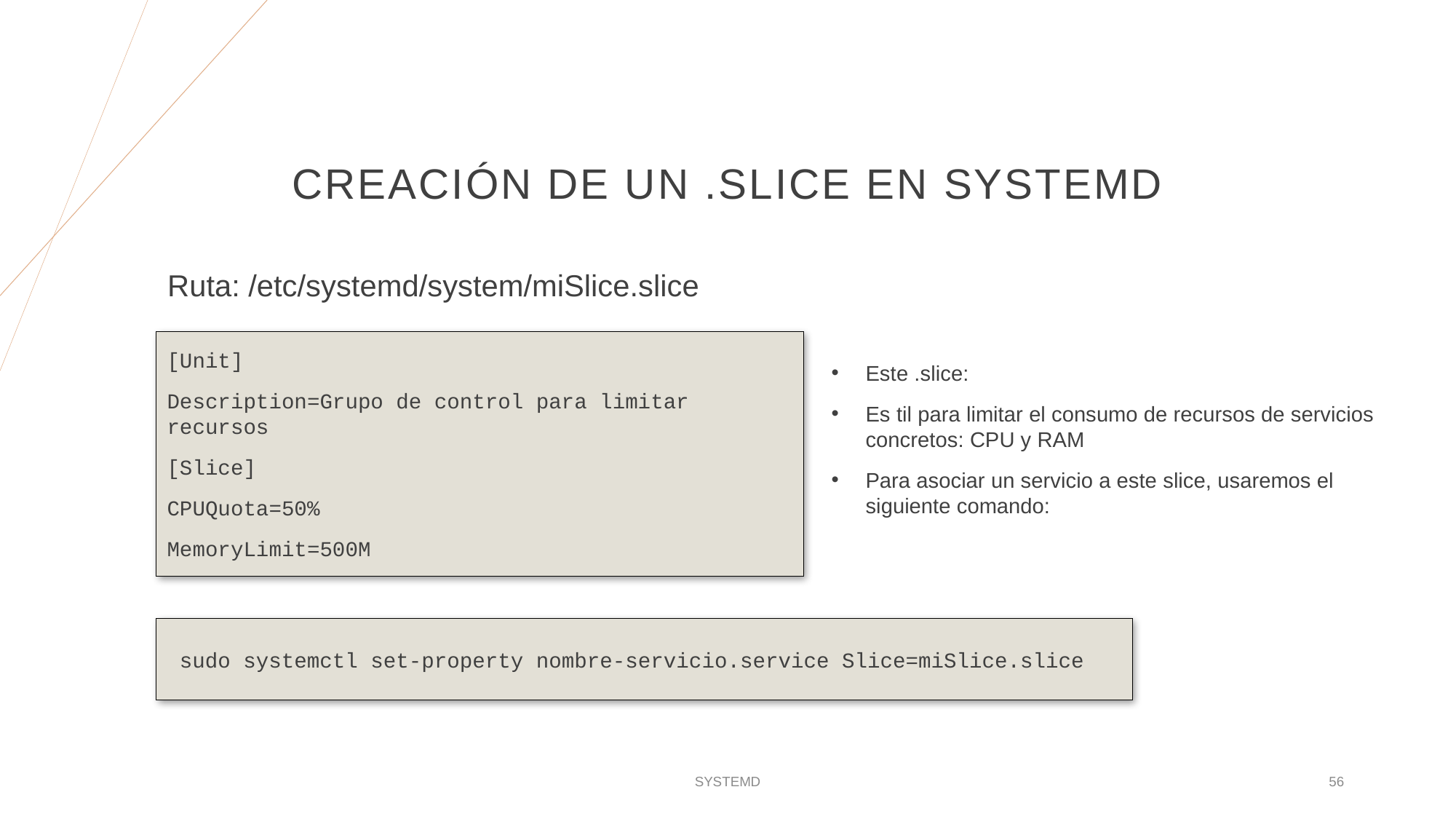

# Creación de un .SLICE en systemd
Ruta: /etc/systemd/system/miSlice.slice
[Unit]
Description=Grupo de control para limitar recursos
[Slice]
CPUQuota=50%
MemoryLimit=500M
Este .slice:
Es til para limitar el consumo de recursos de servicios concretos: CPU y RAM
Para asociar un servicio a este slice, usaremos el siguiente comando:

sudo systemctl set-property nombre-servicio.service Slice=miSlice.slice
SYSTEMD
56